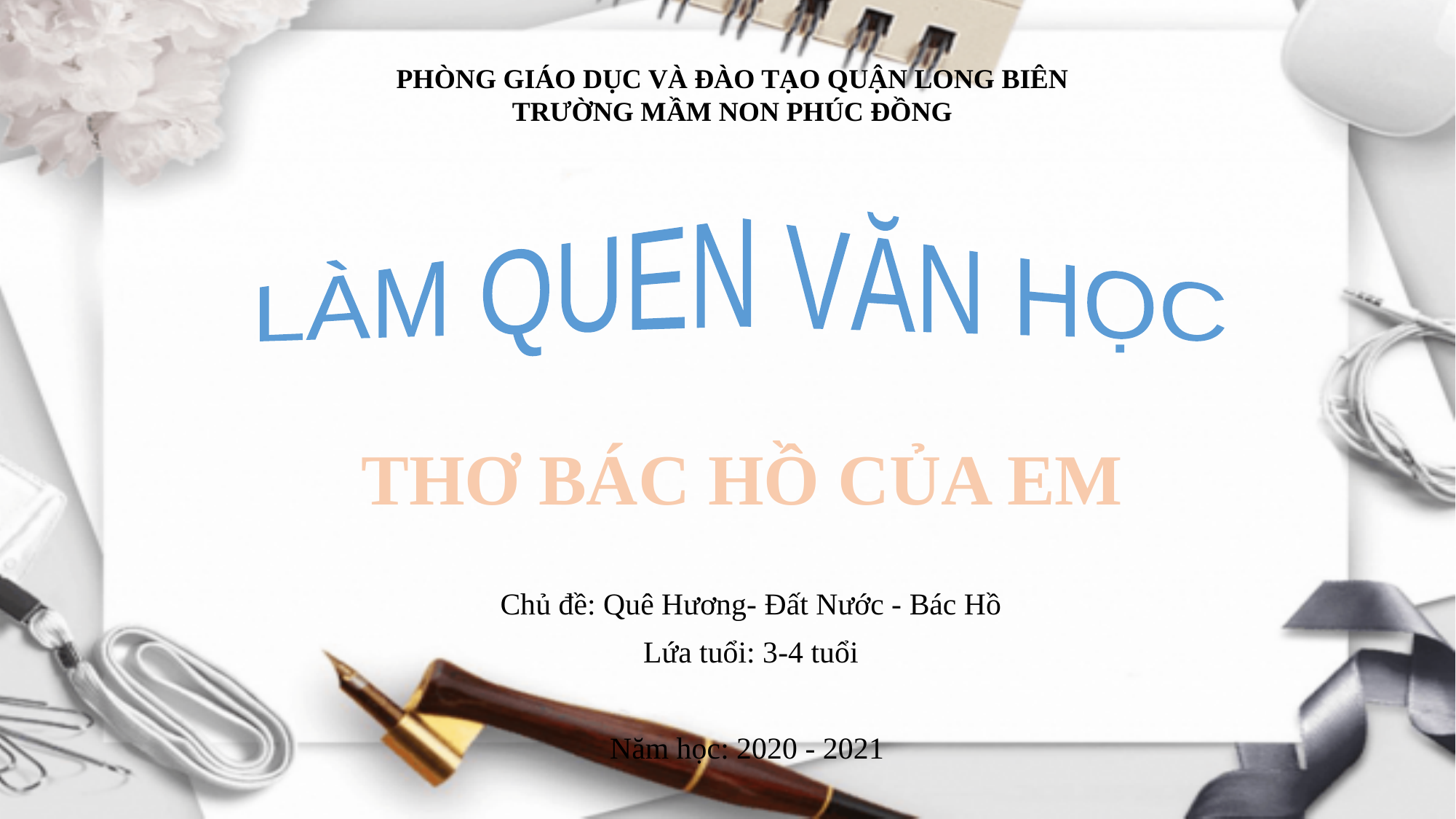

PHÒNG GIÁO DỤC VÀ ĐÀO TẠO QUẬN LONG BIÊN
TRƯỜNG MẦM NON PHÚC ĐỒNG
LÀM QUEN VĂN HỌC
# THƠ BÁC HỒ CỦA EM
Chủ đề: Quê Hương- Đất Nước - Bác Hồ
Lứa tuổi: 3-4 tuổi

Năm học: 2020 - 2021